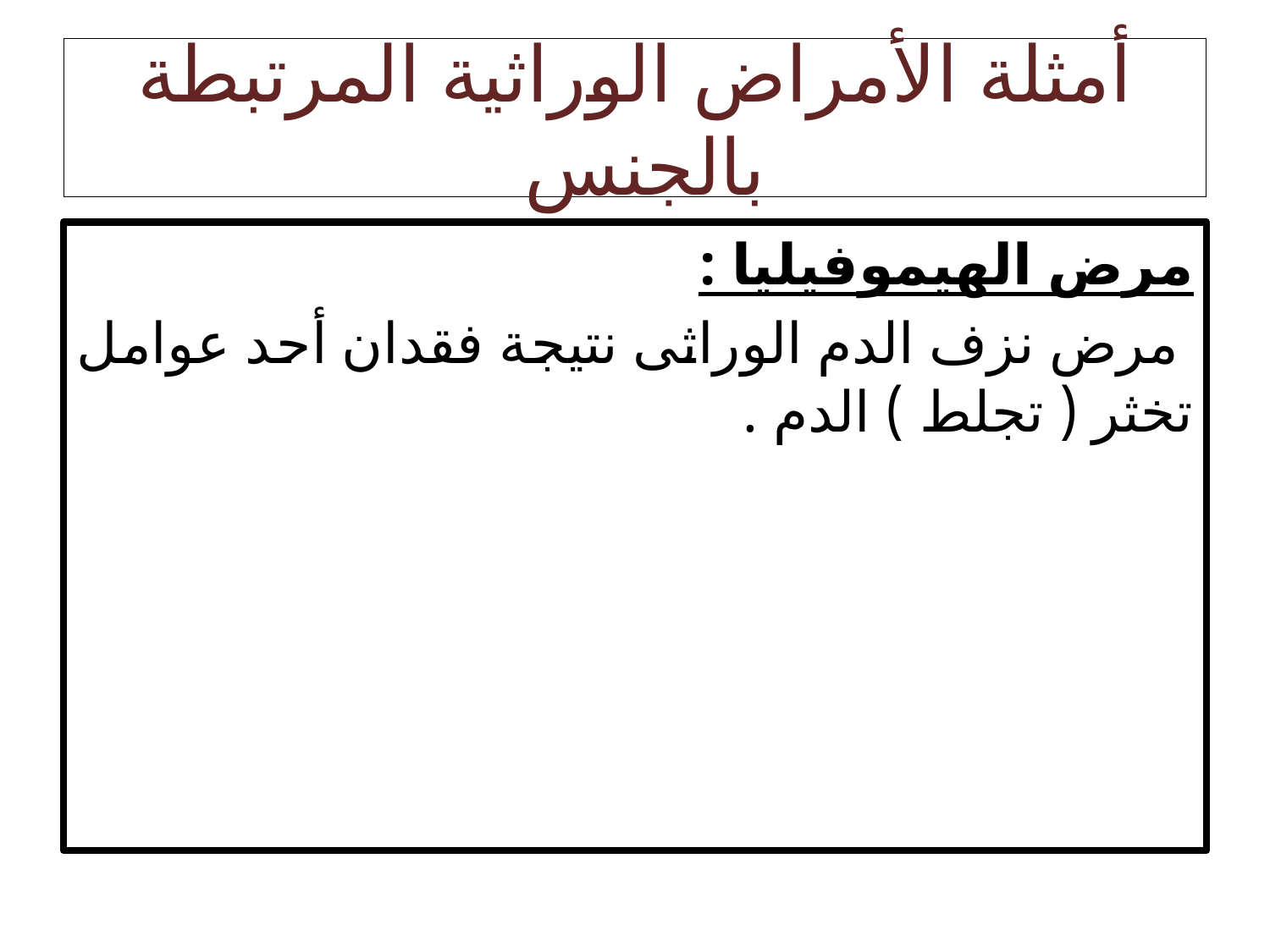

# أمثلة الأمراض الوراثية المرتبطة بالجنس
مرض الهيموفيليا :
 مرض نزف الدم الوراثى نتيجة فقدان أحد عوامل تخثر ( تجلط ) الدم .